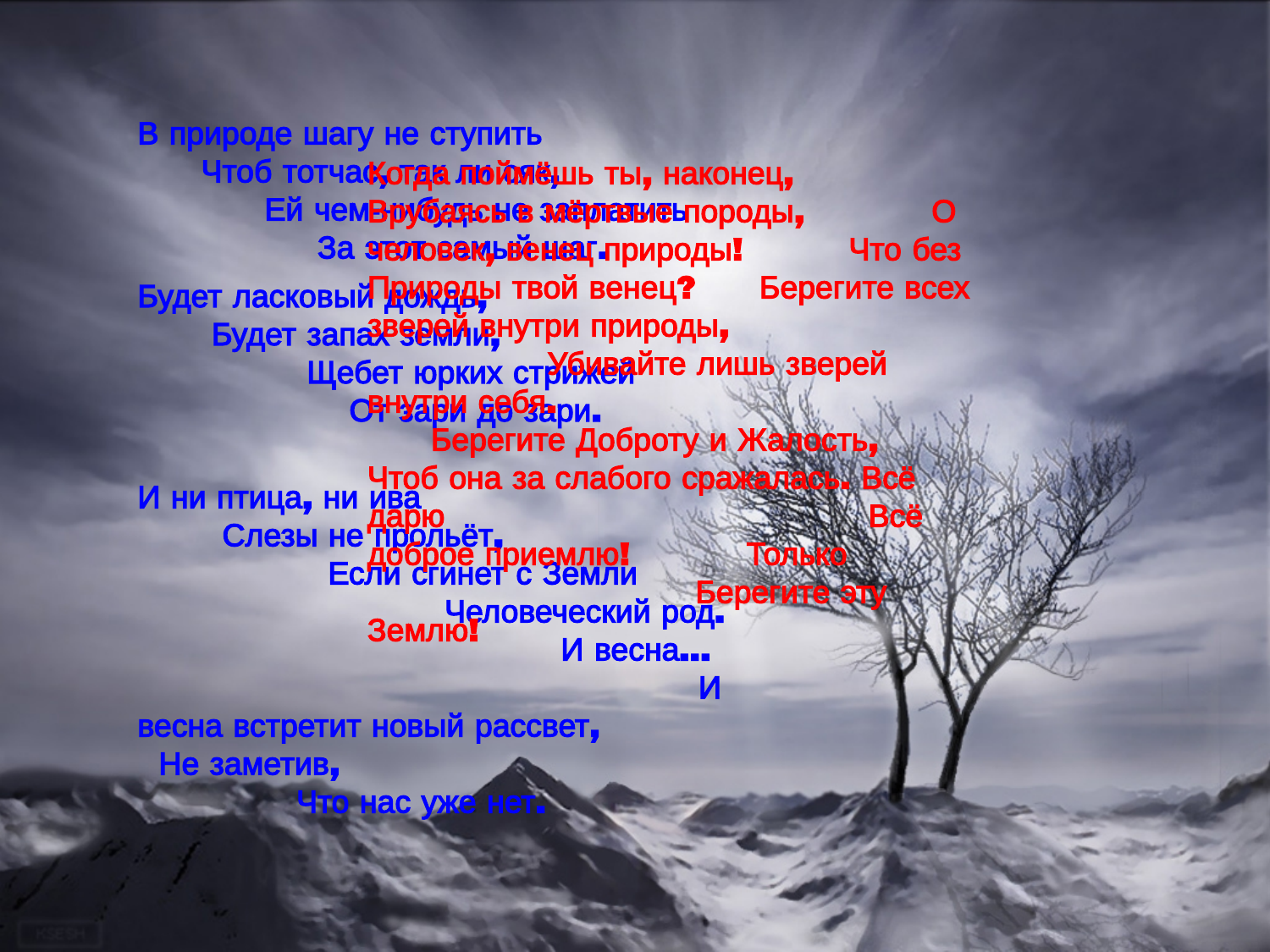

В природе шагу не ступить                          Чтоб тотчас, так ли сяк,                               Ей чем-нибудь не заплатить                        За этот самый шаг.
Будет ласковый дождь,                                 Будет запах земли,                                        Щебет юрких стрижей                                От зари до зари.
И ни птица, ни ива                                        Слезы не прольёт,                                          Если сгинет с Земли                                        Человеческий род.                                           И весна…                                                         И весна встретит новый рассвет,                 Не заметив,                                                      Что нас уже нет.
Когда поймёшь ты, наконец,             Врубаясь в мёртвые породы,            О человек, венец природы!          Что без Природы твой венец?      Берегите всех зверей внутри природы,                                         Убивайте лишь зверей внутри себя.                                               Берегите Доброту и Жалость,      Чтоб она за слабого сражалась. Всё дарю                                        Всё доброе приемлю!           Только                                            Берегите эту Землю!